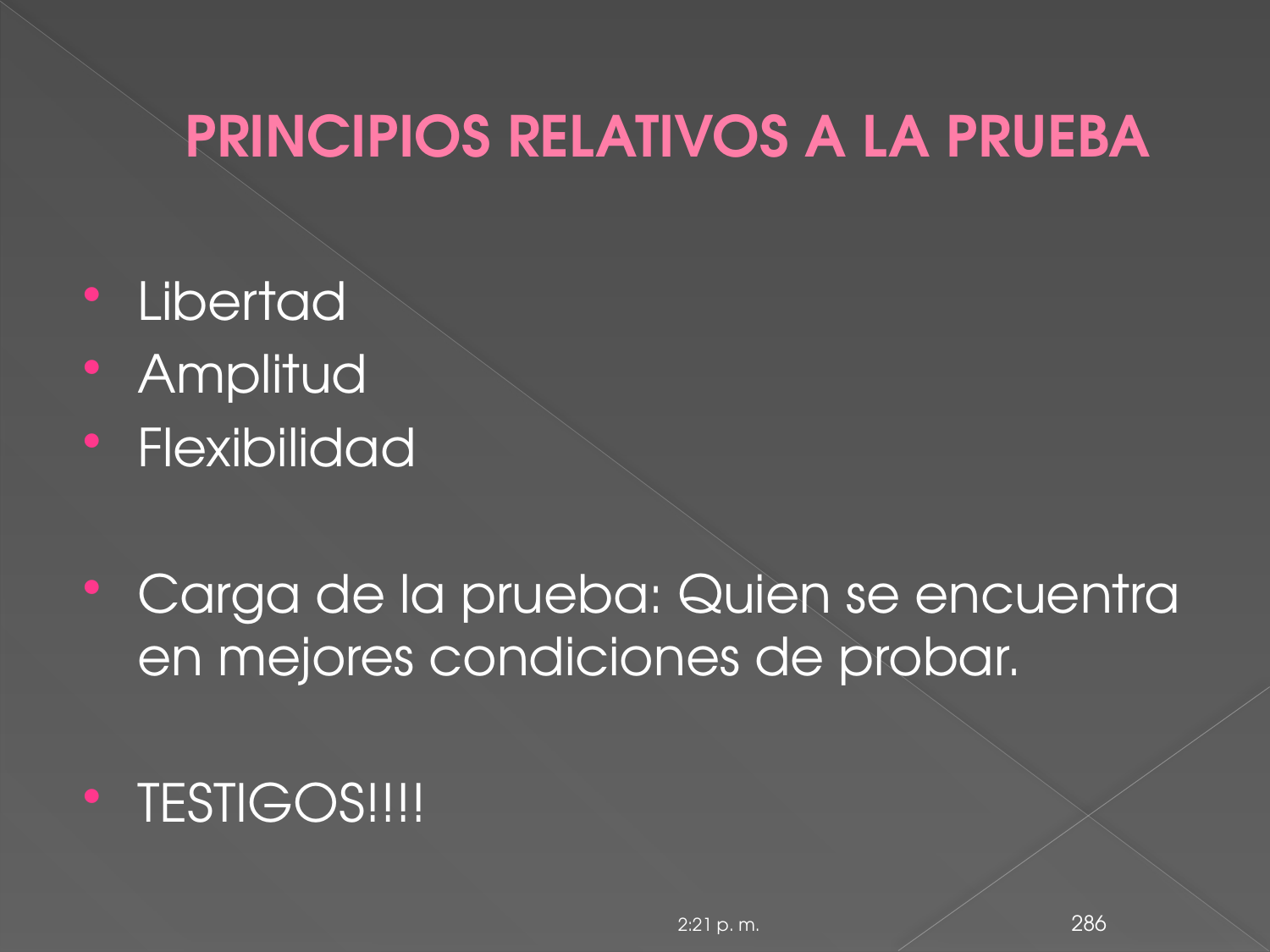

# PRINCIPIOS RELATIVOS A LA PRUEBA
Libertad
Amplitud
Flexibilidad

Carga de la prueba: Quien se encuentra en mejores condiciones de probar.

TESTIGOS!!!!
2:21 p. m.
286